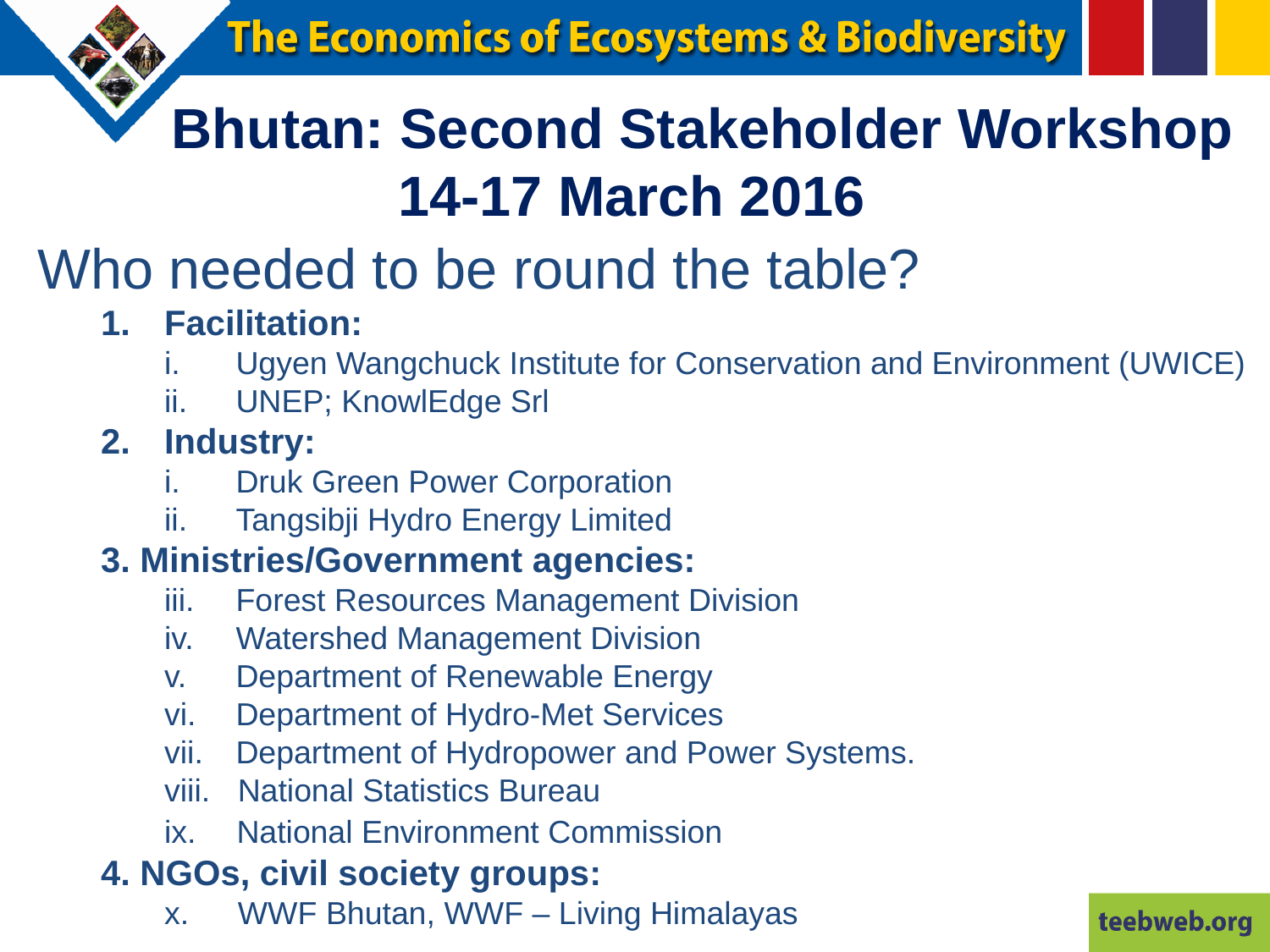

Bhutan: Second Stakeholder Workshop
14-17 March 2016
Who needed to be round the table?
Facilitation:
Ugyen Wangchuck Institute for Conservation and Environment (UWICE)
UNEP; KnowlEdge Srl
Industry:
Druk Green Power Corporation
Tangsibji Hydro Energy Limited
3. Ministries/Government agencies:
Forest Resources Management Division
Watershed Management Division
Department of Renewable Energy
Department of Hydro-Met Services
Department of Hydropower and Power Systems.
  National Statistics Bureau
 National Environment Commission
4. NGOs, civil society groups:
  WWF Bhutan, WWF – Living Himalayas